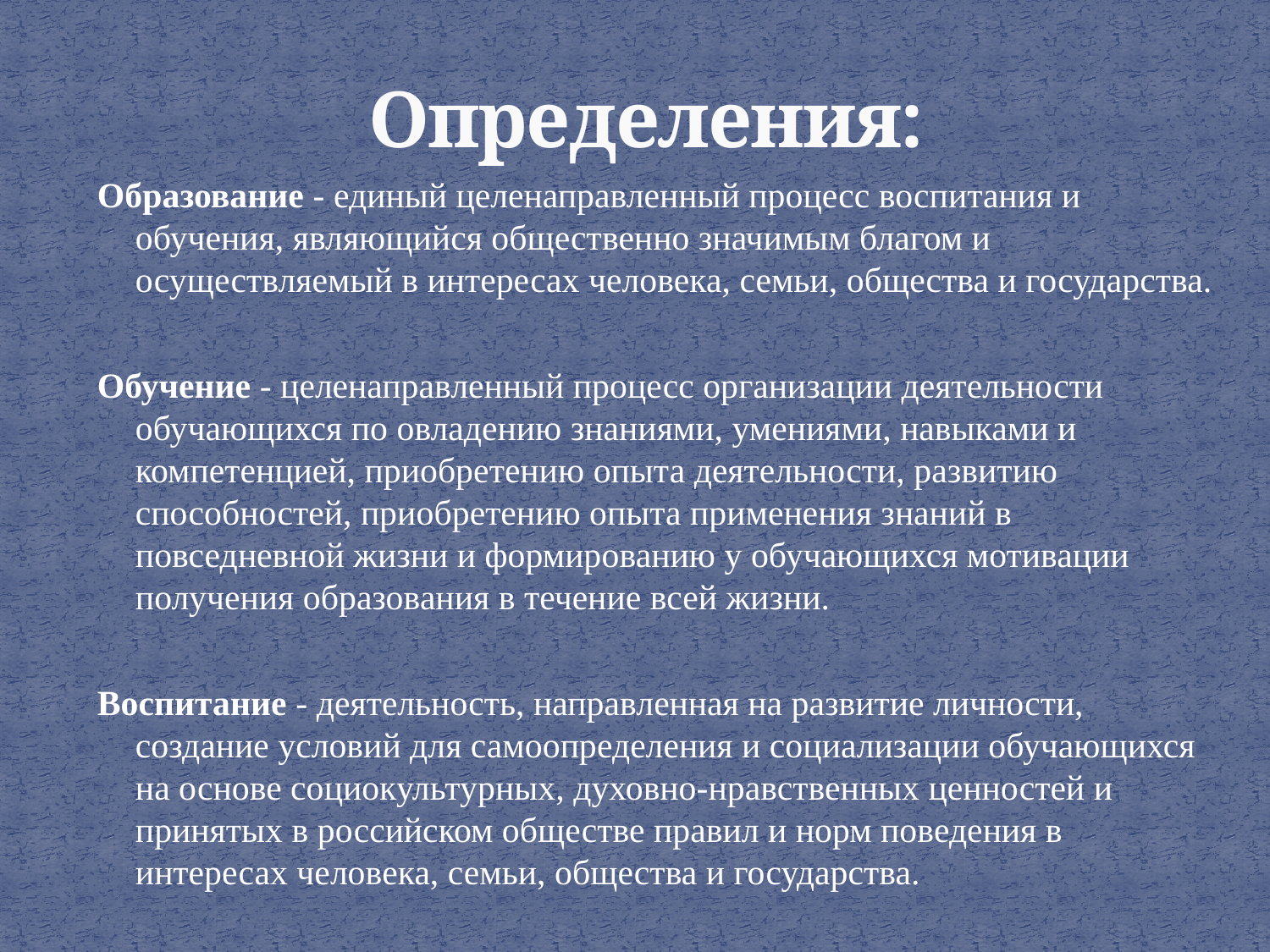

# Определения:
Образование - единый целенаправленный процесс воспитания и обучения, являющийся общественно значимым благом и осуществляемый в интересах человека, семьи, общества и государства.

Обучение - целенаправленный процесс организации деятельности обучающихся по овладению знаниями, умениями, навыками и компетенцией, приобретению опыта деятельности, развитию способностей, приобретению опыта применения знаний в повседневной жизни и формированию у обучающихся мотивации получения образования в течение всей жизни.

Воспитание - деятельность, направленная на развитие личности, создание условий для самоопределения и социализации обучающихся на основе социокультурных, духовно-нравственных ценностей и принятых в российском обществе правил и норм поведения в интересах человека, семьи, общества и государства.